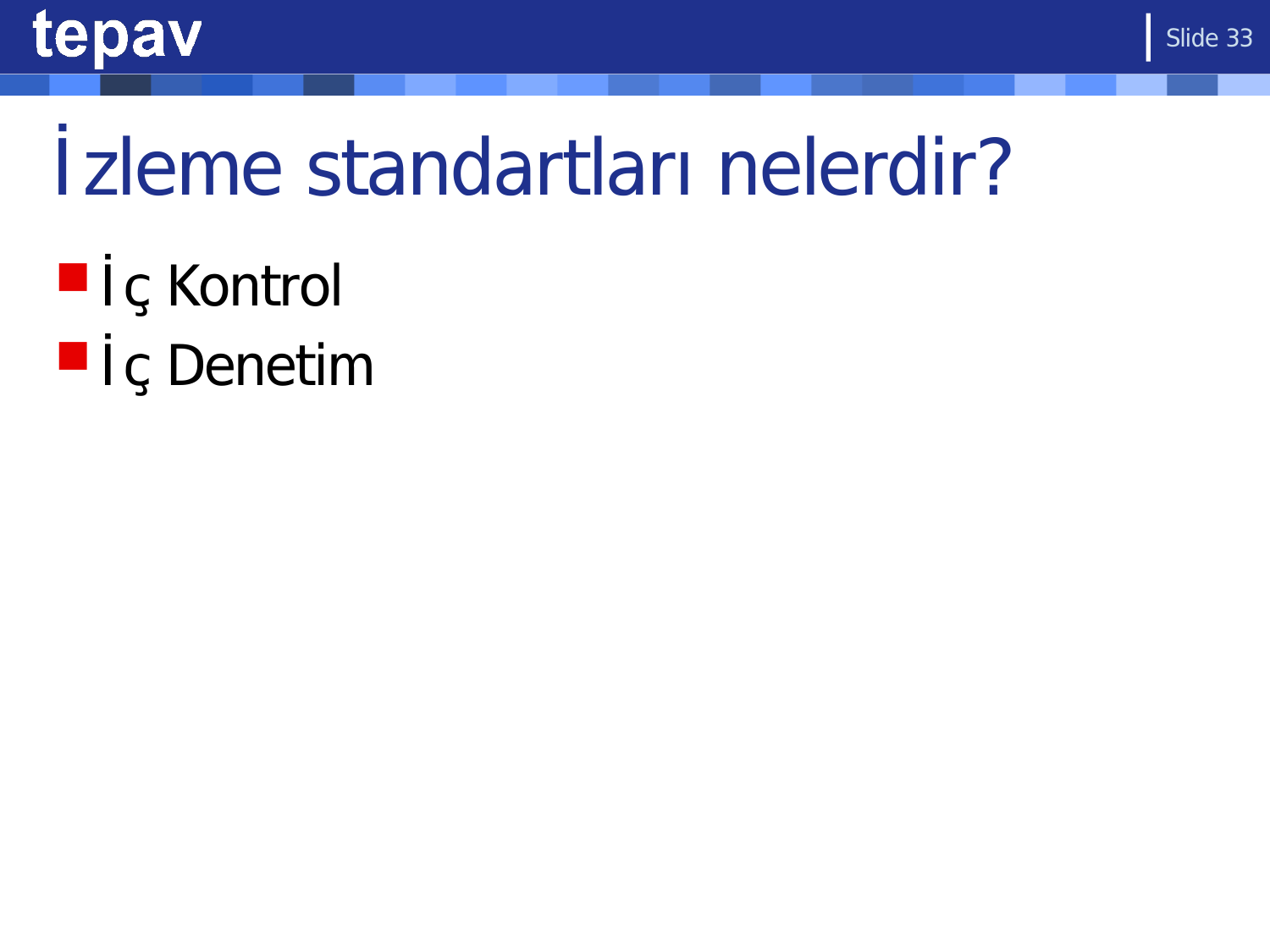

Slide 33
# İzleme standartları nelerdir?
İç Kontrol
İç Denetim